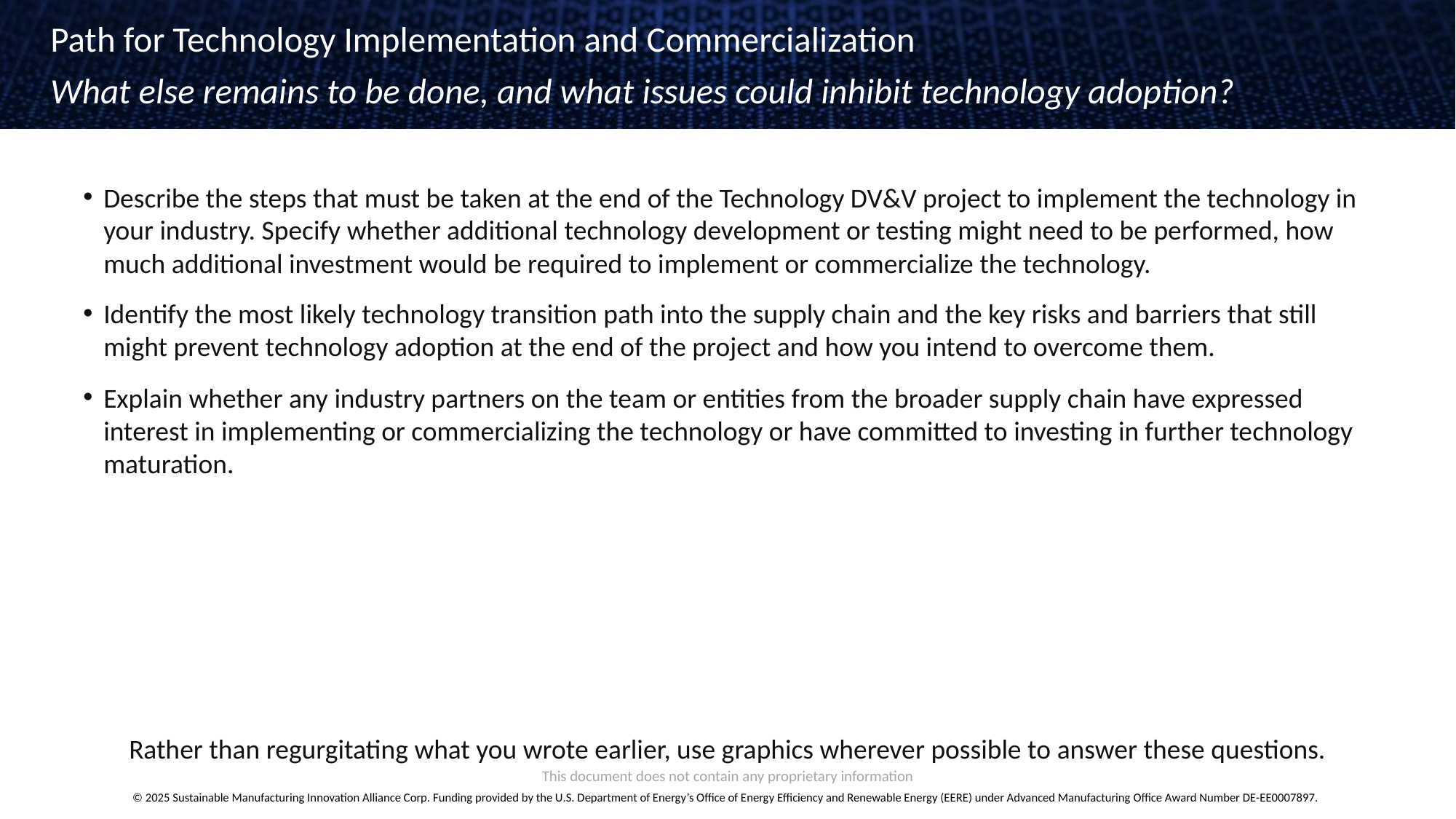

Path for Technology Implementation and Commercialization
What else remains to be done, and what issues could inhibit technology adoption?
Describe the steps that must be taken at the end of the Technology DV&V project to implement the technology in your industry. Specify whether additional technology development or testing might need to be performed, how much additional investment would be required to implement or commercialize the technology.
Identify the most likely technology transition path into the supply chain and the key risks and barriers that still might prevent technology adoption at the end of the project and how you intend to overcome them.
Explain whether any industry partners on the team or entities from the broader supply chain have expressed interest in implementing or commercializing the technology or have committed to investing in further technology maturation.
Rather than regurgitating what you wrote earlier, use graphics wherever possible to answer these questions.